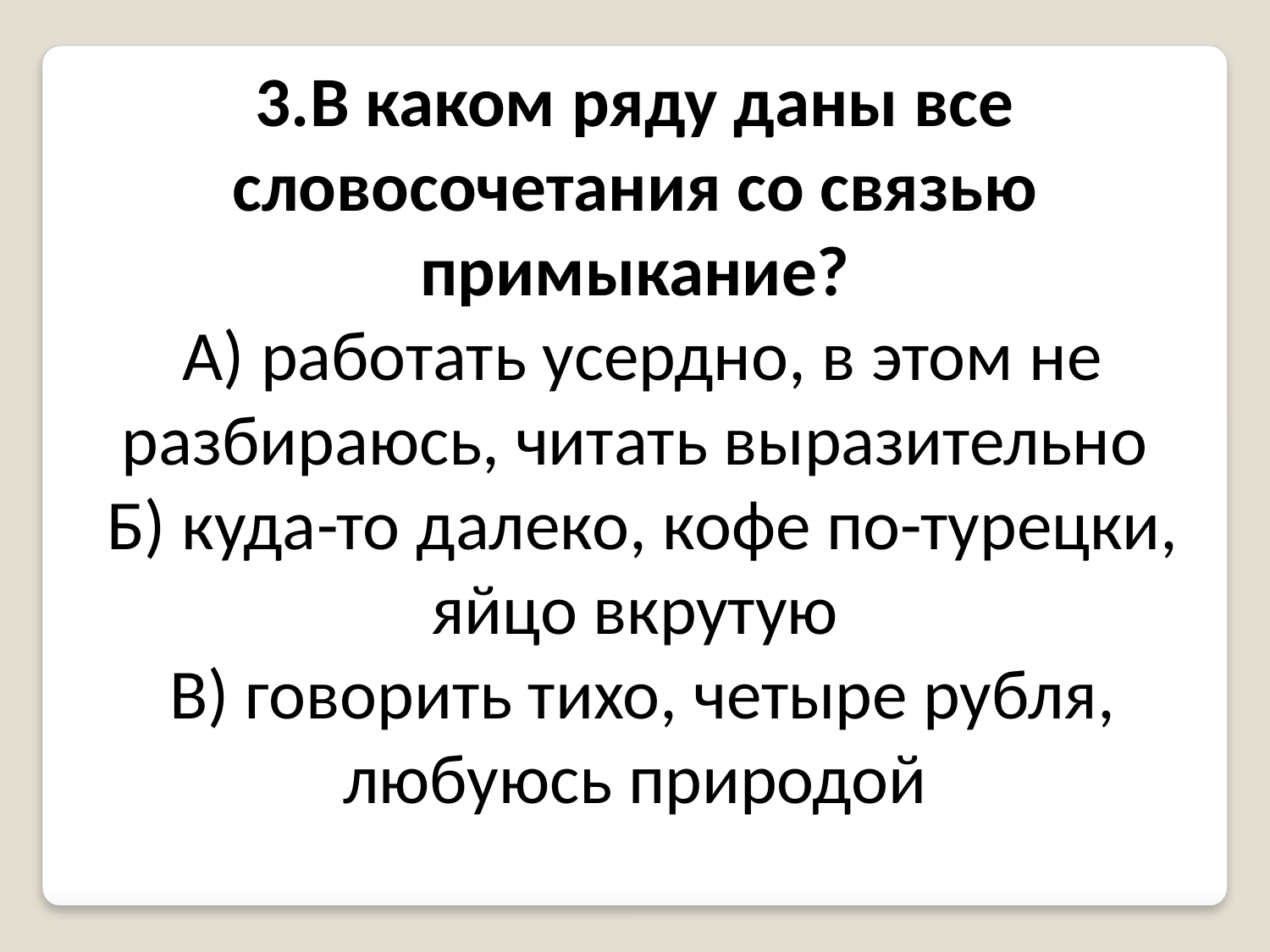

3.В каком ряду даны все словосочетания со связью примыкание?
 А) работать усердно, в этом не разбираюсь, читать выразительно
 Б) куда-то далеко, кофе по-турецки, яйцо вкрутую
 В) говорить тихо, четыре рубля, любуюсь природой